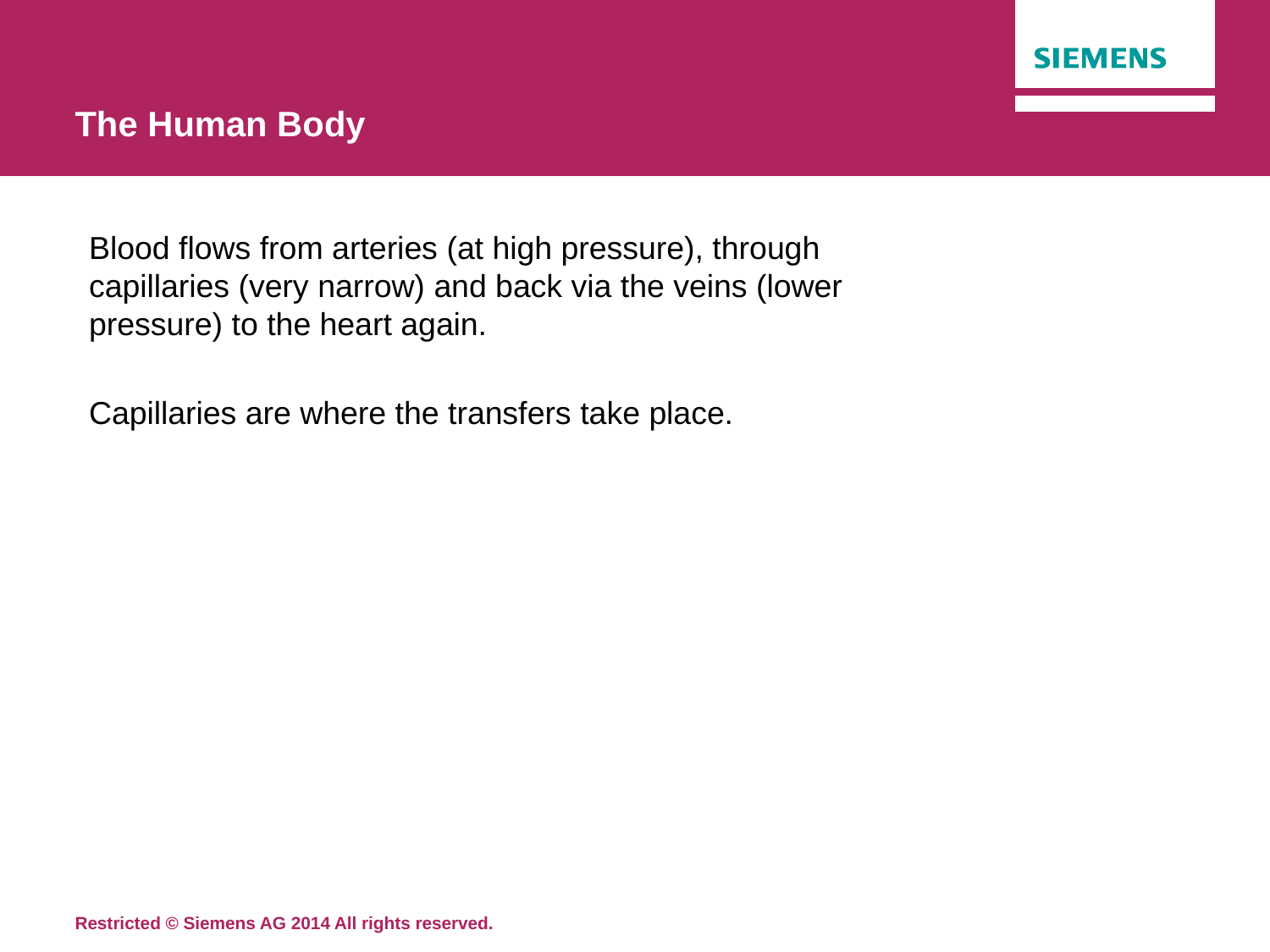

# The Human Body
Blood flows from arteries (at high pressure), through capillaries (very narrow) and back via the veins (lower pressure) to the heart again.

Capillaries are where the transfers take place.